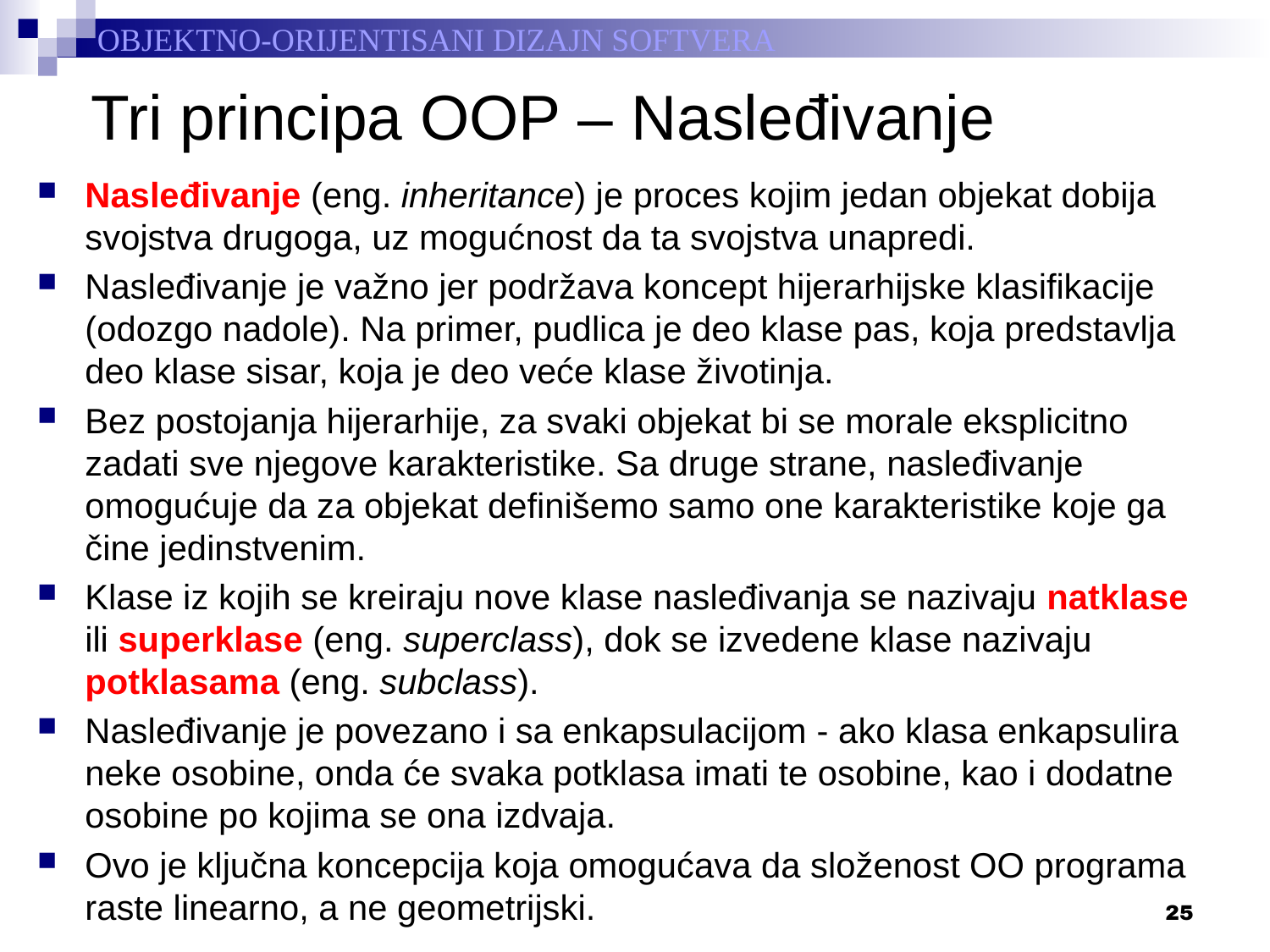

# Tri principa OOP – Nasleđivanje
Nasleđivanje (eng. inheritance) je proces kojim jedan objekat dobija svojstva drugoga, uz mogućnost da ta svojstva unapredi.
Nasleđivanje je važno jer podržava koncept hijerarhijske klasifikacije (odozgo nadole). Na primer, pudlica je deo klase pas, koja predstavlja deo klase sisar, koja je deo veće klase životinja.
Bez postojanja hijerarhije, za svaki objekat bi se morale eksplicitno zadati sve njegove karakteristike. Sa druge strane, nasleđivanje omogućuje da za objekat definišemo samo one karakteristike koje ga čine jedinstvenim.
Klase iz kojih se kreiraju nove klase nasleđivanja se nazivaju natklase ili superklase (eng. superclass), dok se izvedene klase nazivaju potklasama (eng. subclass).
Nasleđivanje je povezano i sa enkapsulacijom - ako klasa enkapsulira neke osobine, onda će svaka potklasa imati te osobine, kao i dodatne osobine po kojima se ona izdvaja.
Ovo je ključna koncepcija koja omogućava da složenost OO programa raste linearno, a ne geometrijski.
25